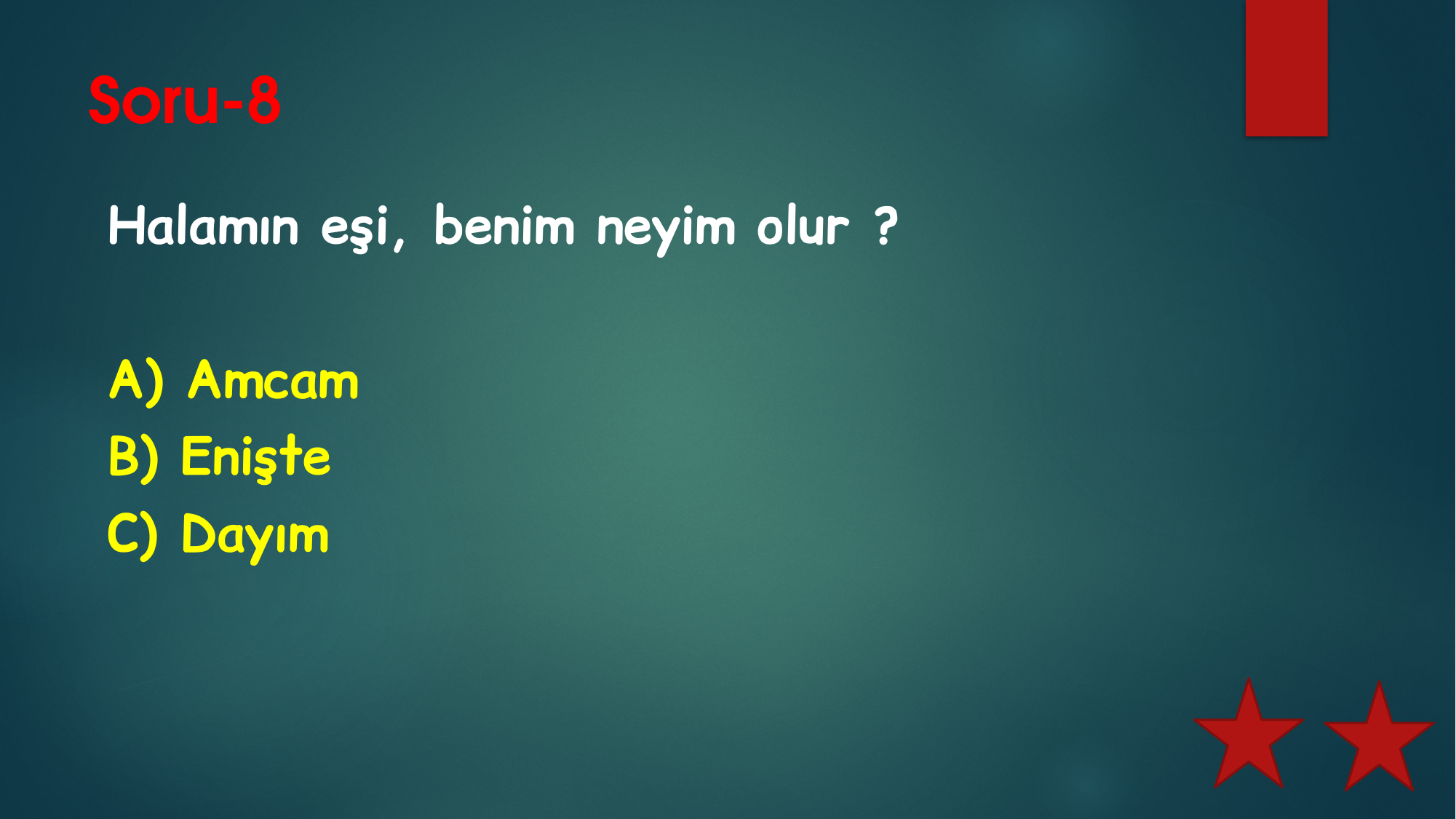

# Soru-8
     Halamın eşi, benim neyim olur ?

     A) Amcam
     B) Enişte
     C) Dayım